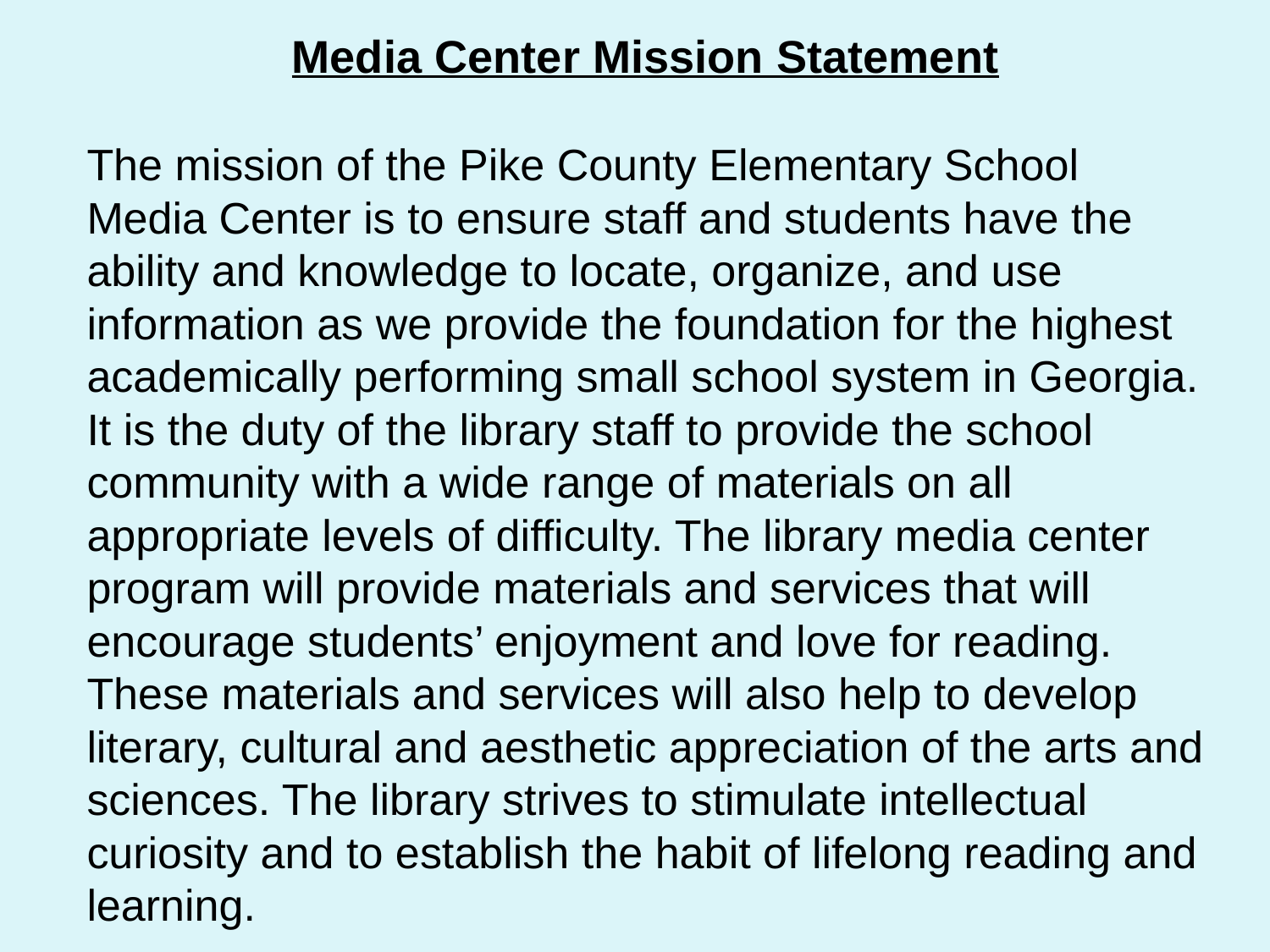

Media Center Mission Statement

The mission of the Pike County Elementary School Media Center is to ensure staff and students have the ability and knowledge to locate, organize, and use information as we provide the foundation for the highest academically performing small school system in Georgia. It is the duty of the library staff to provide the school community with a wide range of materials on all appropriate levels of difficulty. The library media center program will provide materials and services that will encourage students’ enjoyment and love for reading. These materials and services will also help to develop literary, cultural and aesthetic appreciation of the arts and sciences. The library strives to stimulate intellectual curiosity and to establish the habit of lifelong reading and learning.